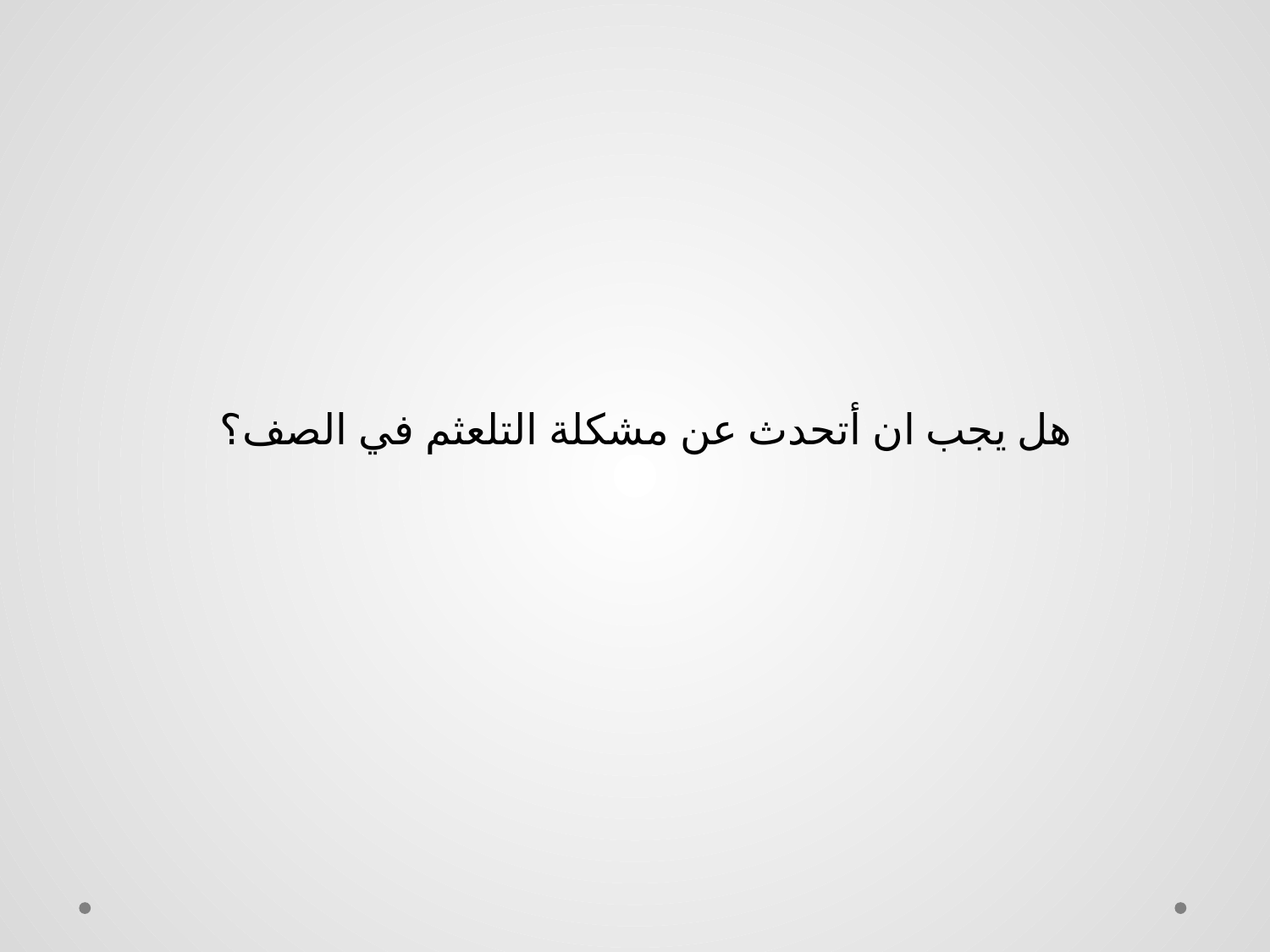

#
هل يجب ان أتحدث عن مشكلة التلعثم في الصف؟